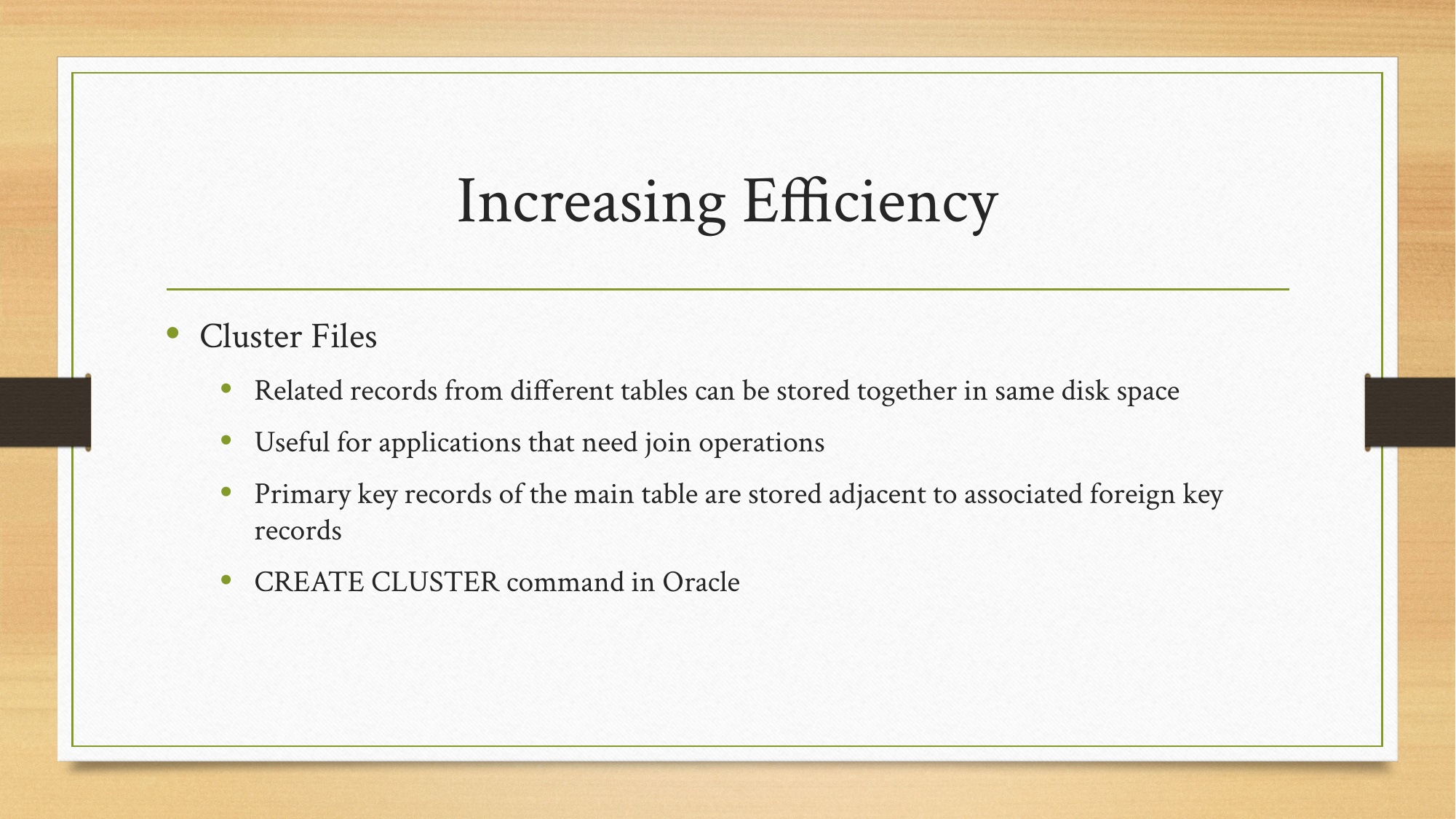

# Increasing Efficiency
Cluster Files
Related records from different tables can be stored together in same disk space
Useful for applications that need join operations
Primary key records of the main table are stored adjacent to associated foreign key records
CREATE CLUSTER command in Oracle